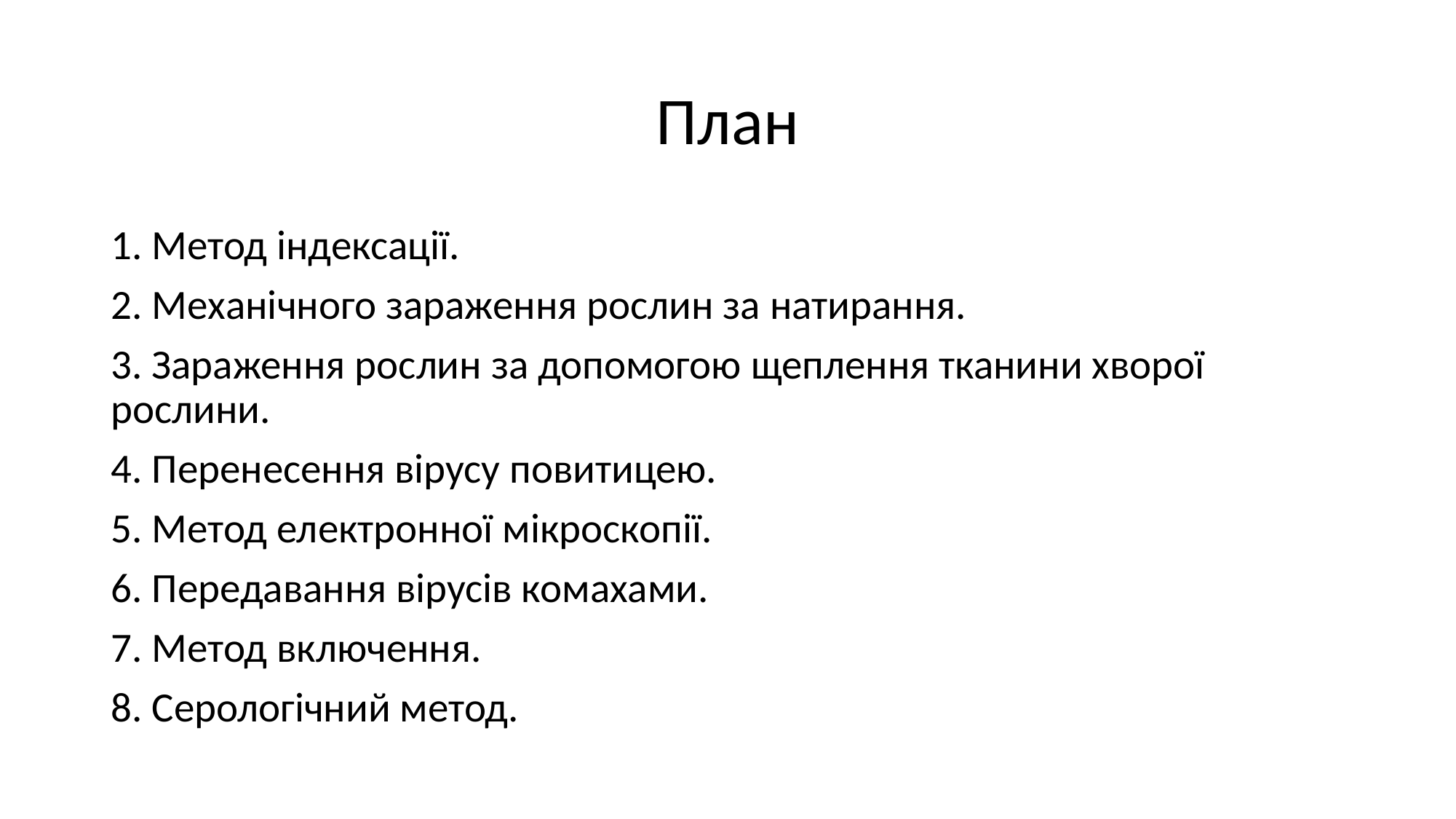

# План
1. Метод індексації.
2. Механічного зараження рослин за натирання.
3. Зараження рослин за допомогою щеплення тканини хворої рослини.
4. Перенесення вірусу повитицею.
5. Метод електронної мікроскопії.
6. Передавання вірусів комахами.
7. Метод включення.
8. Серологічний метод.